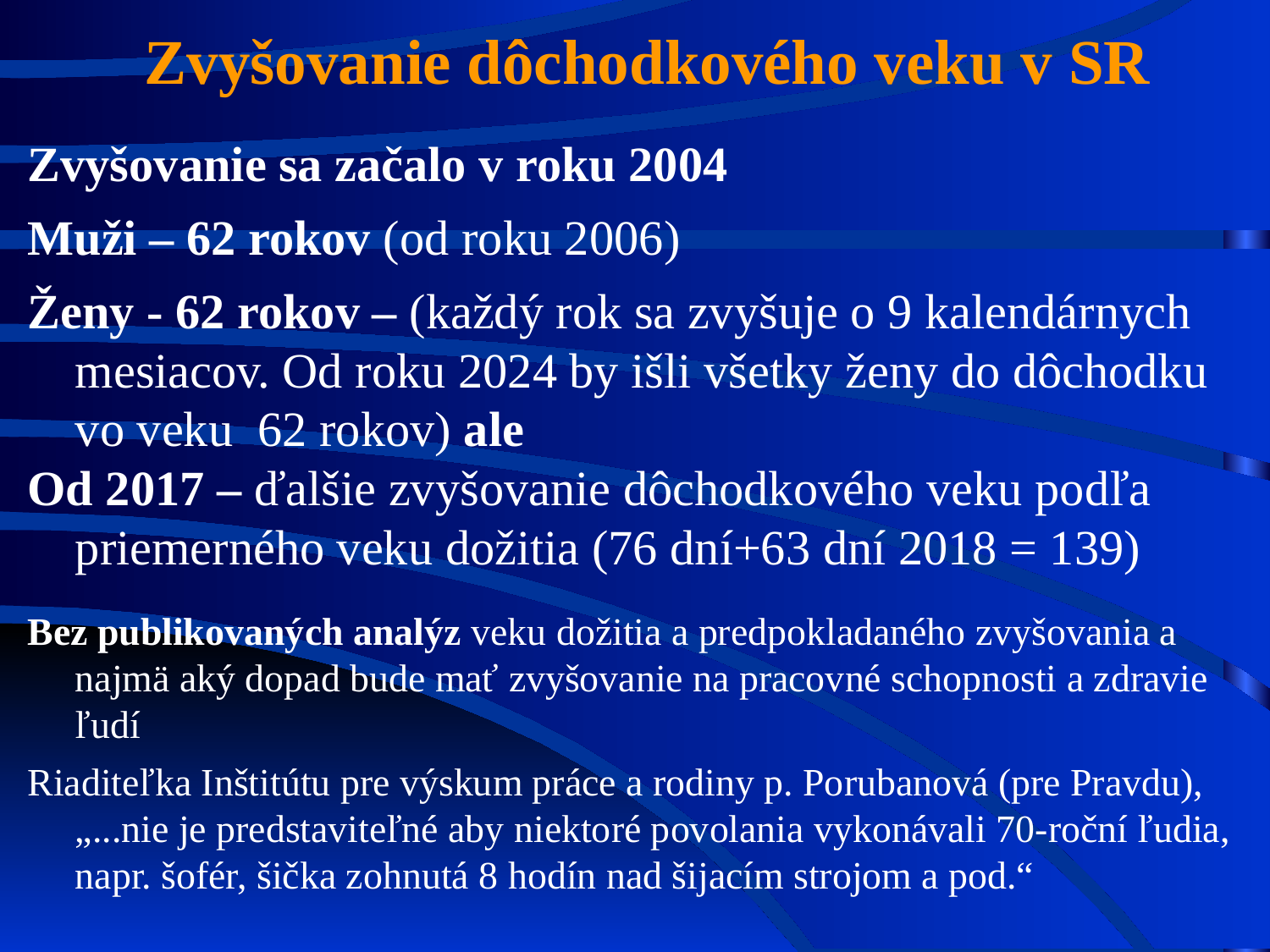

Zvyšovanie dôchodkového veku v SR
Zvyšovanie sa začalo v roku 2004
Muži – 62 rokov (od roku 2006)
Ženy - 62 rokov – (každý rok sa zvyšuje o 9 kalendárnych mesiacov. Od roku 2024 by išli všetky ženy do dôchodku vo veku  62 rokov) ale
Od 2017 – ďalšie zvyšovanie dôchodkového veku podľa priemerného veku dožitia (76 dní+63 dní 2018 = 139)
Bez publikovaných analýz veku dožitia a predpokladaného zvyšovania a najmä aký dopad bude mať zvyšovanie na pracovné schopnosti a zdravie ľudí
Riaditeľka Inštitútu pre výskum práce a rodiny p. Porubanová (pre Pravdu), „...nie je predstaviteľné aby niektoré povolania vykonávali 70-roční ľudia, napr. šofér, šička zohnutá 8 hodín nad šijacím strojom a pod.“